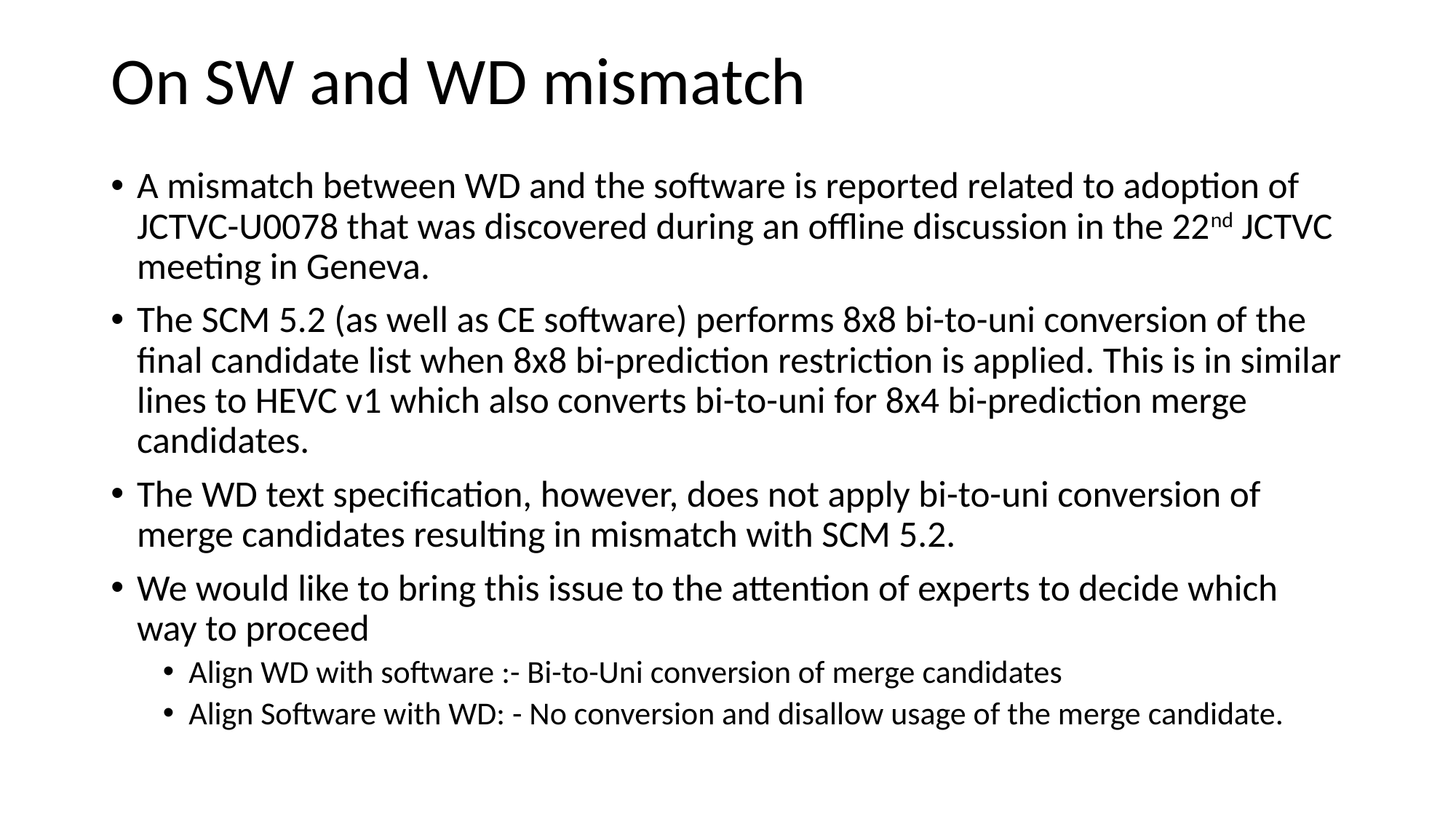

# On SW and WD mismatch
A mismatch between WD and the software is reported related to adoption of JCTVC-U0078 that was discovered during an offline discussion in the 22nd JCTVC meeting in Geneva.
The SCM 5.2 (as well as CE software) performs 8x8 bi-to-uni conversion of the final candidate list when 8x8 bi-prediction restriction is applied. This is in similar lines to HEVC v1 which also converts bi-to-uni for 8x4 bi-prediction merge candidates.
The WD text specification, however, does not apply bi-to-uni conversion of merge candidates resulting in mismatch with SCM 5.2.
We would like to bring this issue to the attention of experts to decide which way to proceed
Align WD with software :- Bi-to-Uni conversion of merge candidates
Align Software with WD: - No conversion and disallow usage of the merge candidate.